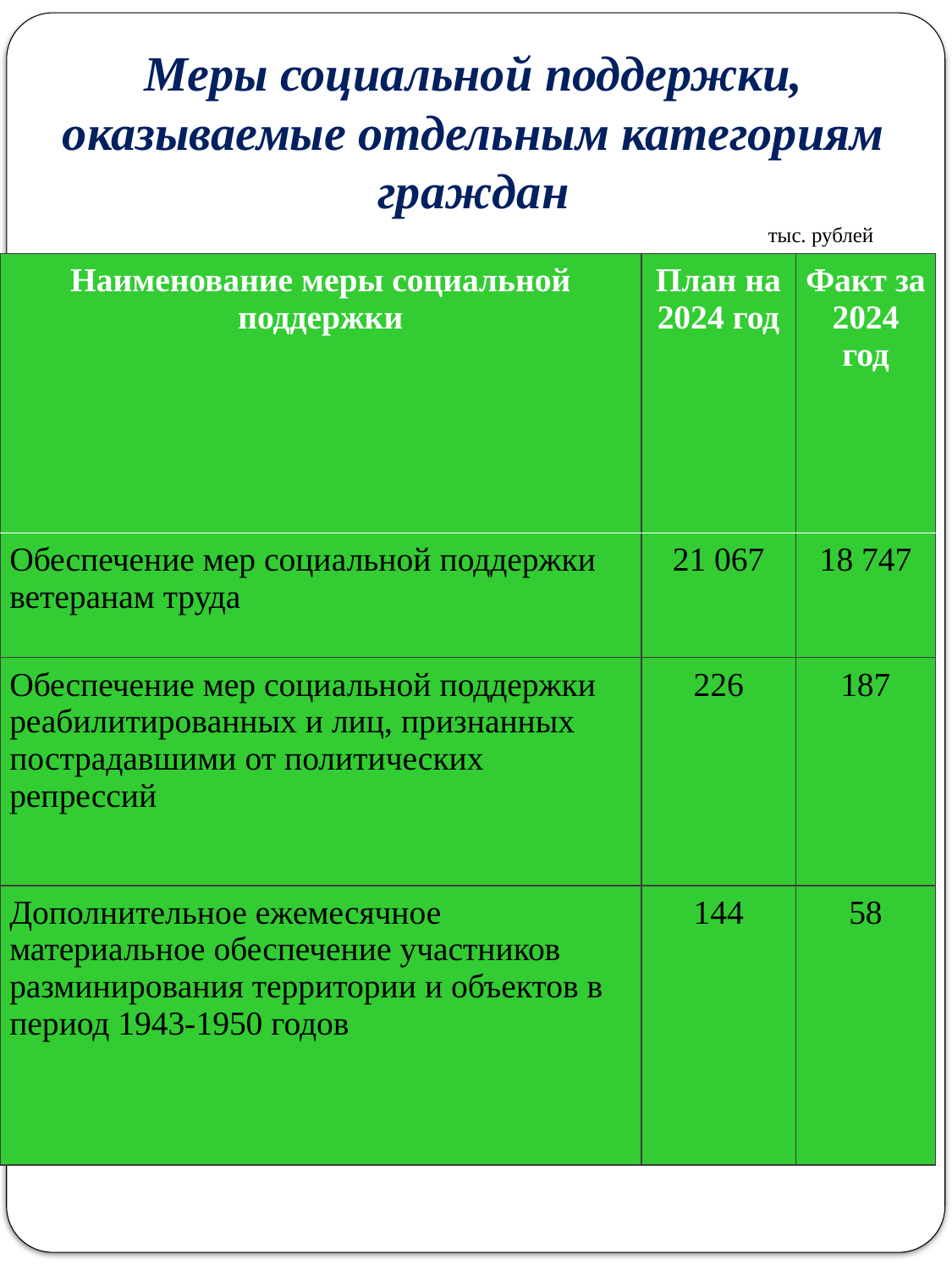

Меры социальной поддержки, оказываемые отдельным категориям граждан
тыс. рублей
| Наименование меры социальной поддержки | План на 2024 год | Факт за 2024 год |
| --- | --- | --- |
| Обеспечение мер социальной поддержки ветеранам труда | 21 067 | 18 747 |
| Обеспечение мер социальной поддержки реабилитированных и лиц, признанных пострадавшими от политических репрессий | 226 | 187 |
| Дополнительное ежемесячное материальное обеспечение участников разминирования территории и объектов в период 1943-1950 годов | 144 | 58 |